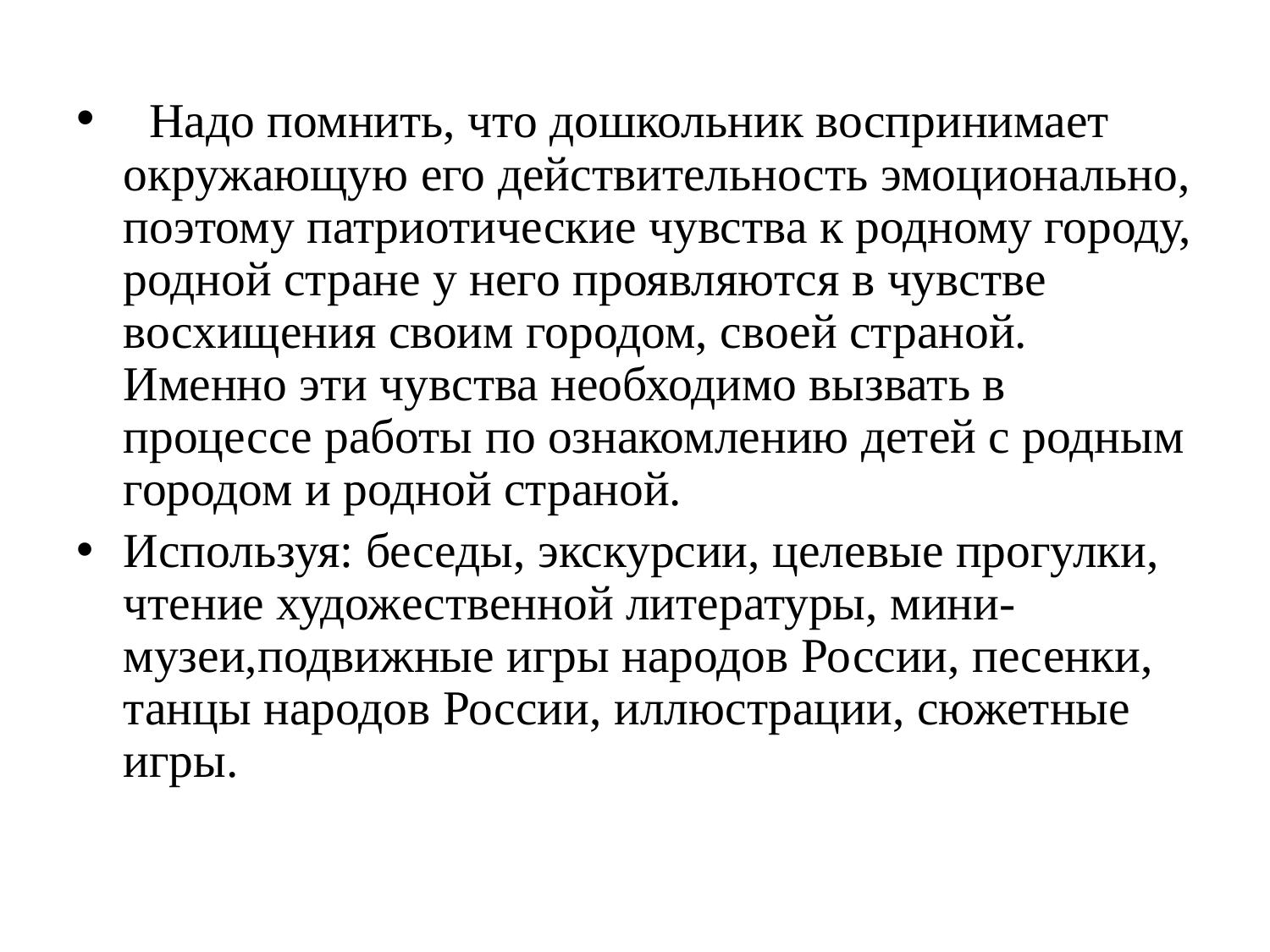

Надо помнить, что дошкольник воспринимает окружающую его действительность эмоционально, поэтому патриотические чувства к родному городу, родной стране у него проявляются в чувстве восхищения своим городом, своей страной. Именно эти чувства необходимо вызвать в процессе работы по ознакомлению детей с родным городом и родной страной.
Используя: беседы, экскурсии, целевые прогулки, чтение художественной литературы, мини- музеи,подвижные игры народов России, песенки, танцы народов России, иллюстрации, сюжетные игры.